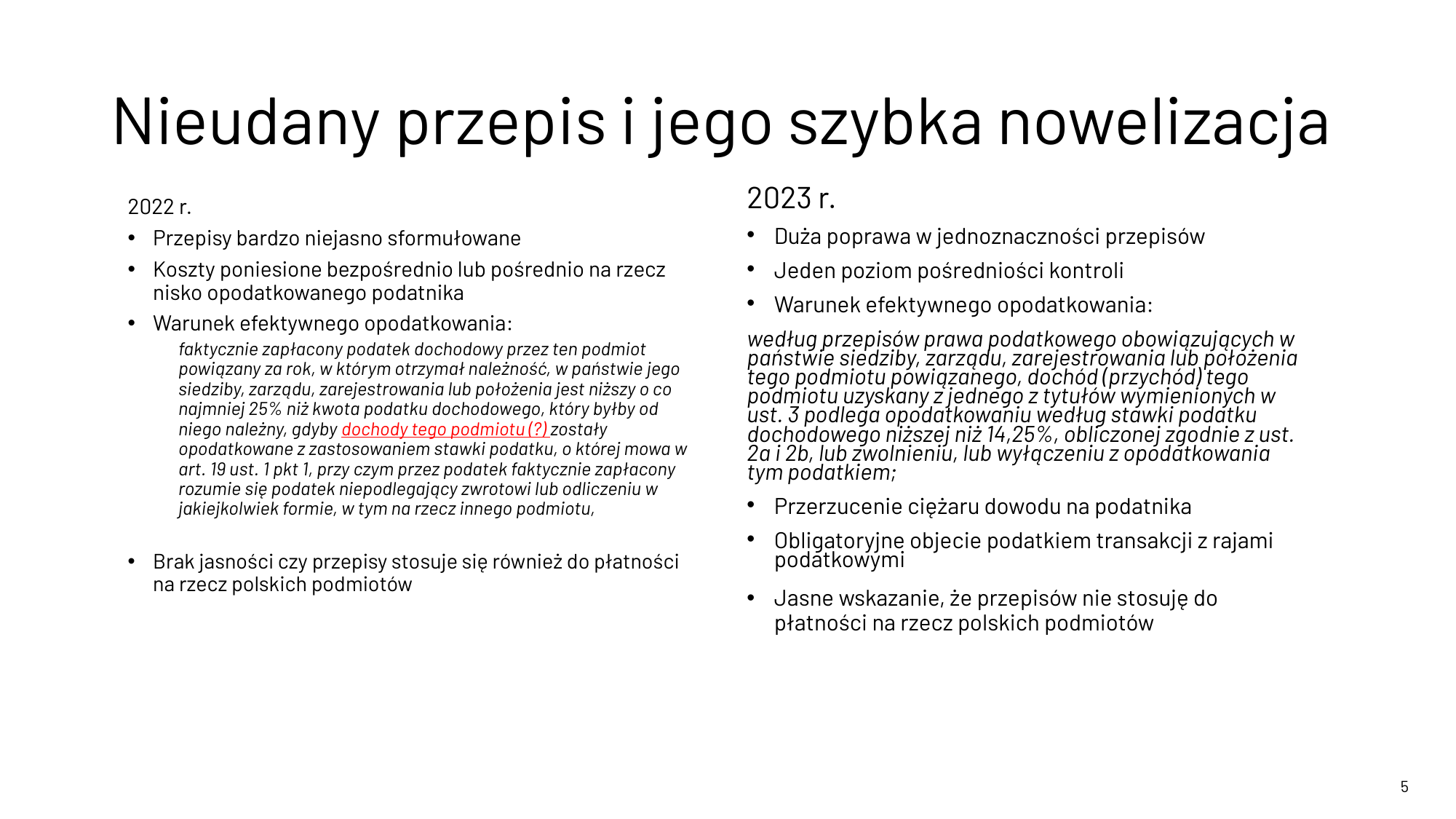

# Nieudany przepis i jego szybka nowelizacja
2023 r.
Duża poprawa w jednoznaczności przepisów
Jeden poziom pośredniości kontroli
Warunek efektywnego opodatkowania:
według przepisów prawa podatkowego obowiązujących w państwie siedziby, zarządu, zarejestrowania lub położenia tego podmiotu powiązanego, dochód (przychód) tego podmiotu uzyskany z jednego z tytułów wymienionych w ust. 3 podlega opodatkowaniu według stawki podatku dochodowego niższej niż 14,25%, obliczonej zgodnie z ust. 2a i 2b, lub zwolnieniu, lub wyłączeniu z opodatkowania tym podatkiem;
Przerzucenie ciężaru dowodu na podatnika
Obligatoryjne objecie podatkiem transakcji z rajami podatkowymi
Jasne wskazanie, że przepisów nie stosuję do płatności na rzecz polskich podmiotów

2022 r.
Przepisy bardzo niejasno sformułowane
Koszty poniesione bezpośrednio lub pośrednio na rzecz nisko opodatkowanego podatnika
Warunek efektywnego opodatkowania:
faktycznie zapłacony podatek dochodowy przez ten podmiot powiązany za rok, w którym otrzymał należność, w państwie jego siedziby, zarządu, zarejestrowania lub położenia jest niższy o co najmniej 25% niż kwota podatku dochodowego, który byłby od niego należny, gdyby dochody tego podmiotu (?) zostały opodatkowane z zastosowaniem stawki podatku, o której mowa w art. 19 ust. 1 pkt 1, przy czym przez podatek faktycznie zapłacony rozumie się podatek niepodlegający zwrotowi lub odliczeniu w jakiejkolwiek formie, w tym na rzecz innego podmiotu,

Brak jasności czy przepisy stosuje się również do płatności na rzecz polskich podmiotów
5